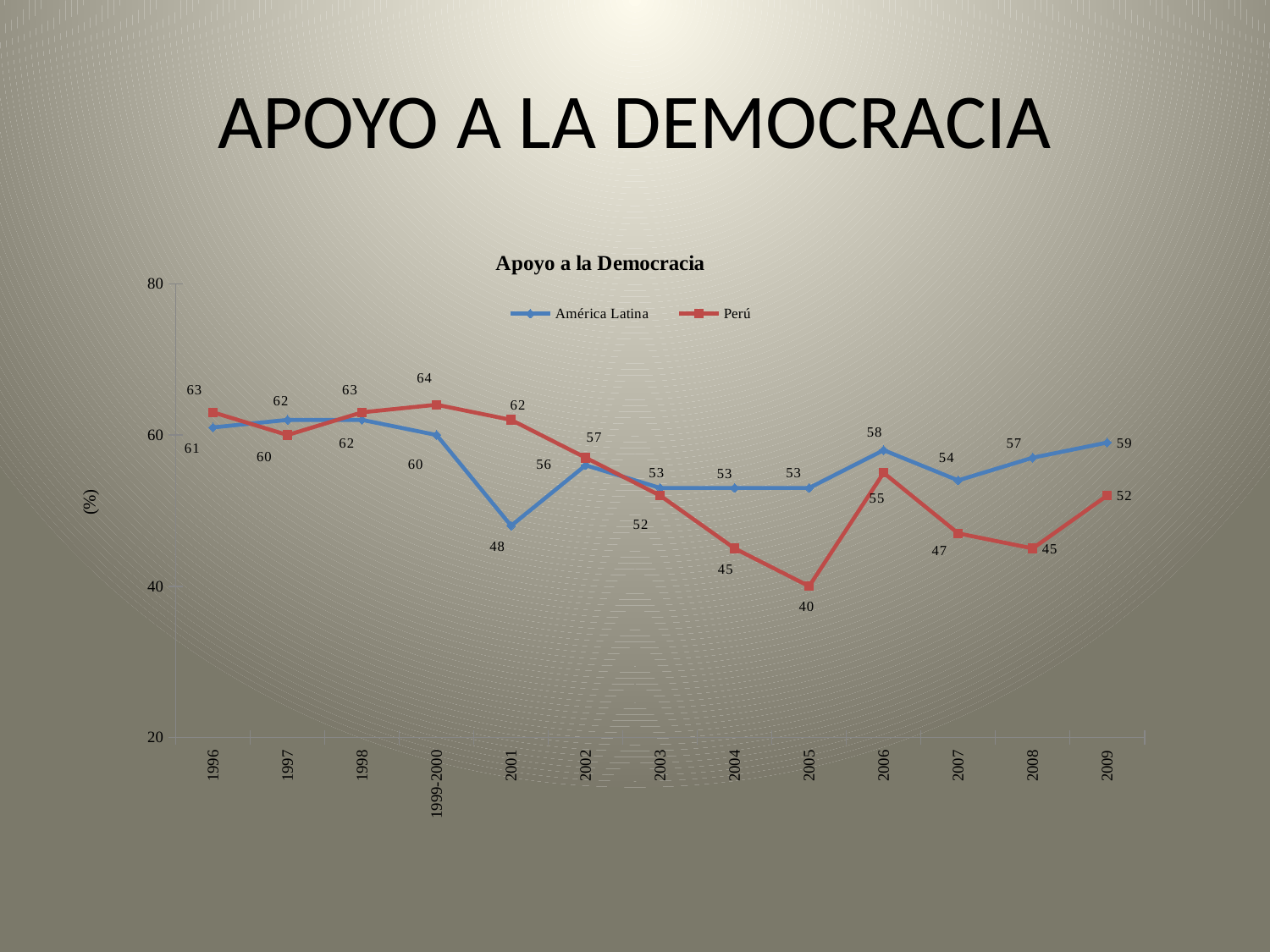

# APOYO A LA DEMOCRACIA

### Chart: Apoyo a la Democracia

| Category |  |  |
|---|---|---|
| 1996 | 61.0 | 63.0 |
| 1997 | 62.0 | 60.0 |
| 1998 | 62.0 | 63.0 |
| 1999-2000 | 60.0 | 64.0 |
| 2001 | 48.0 | 62.0 |
| 2002 | 56.0 | 57.0 |
| 2003 | 53.0 | 52.0 |
| 2004 | 53.0 | 45.0 |
| 2005 | 53.0 | 40.0 |
| 2006 | 58.0 | 55.0 |
| 2007 | 54.0 | 47.0 |
| 2008 | 57.0 | 45.0 |
| 2009 | 59.0 | 52.0 |